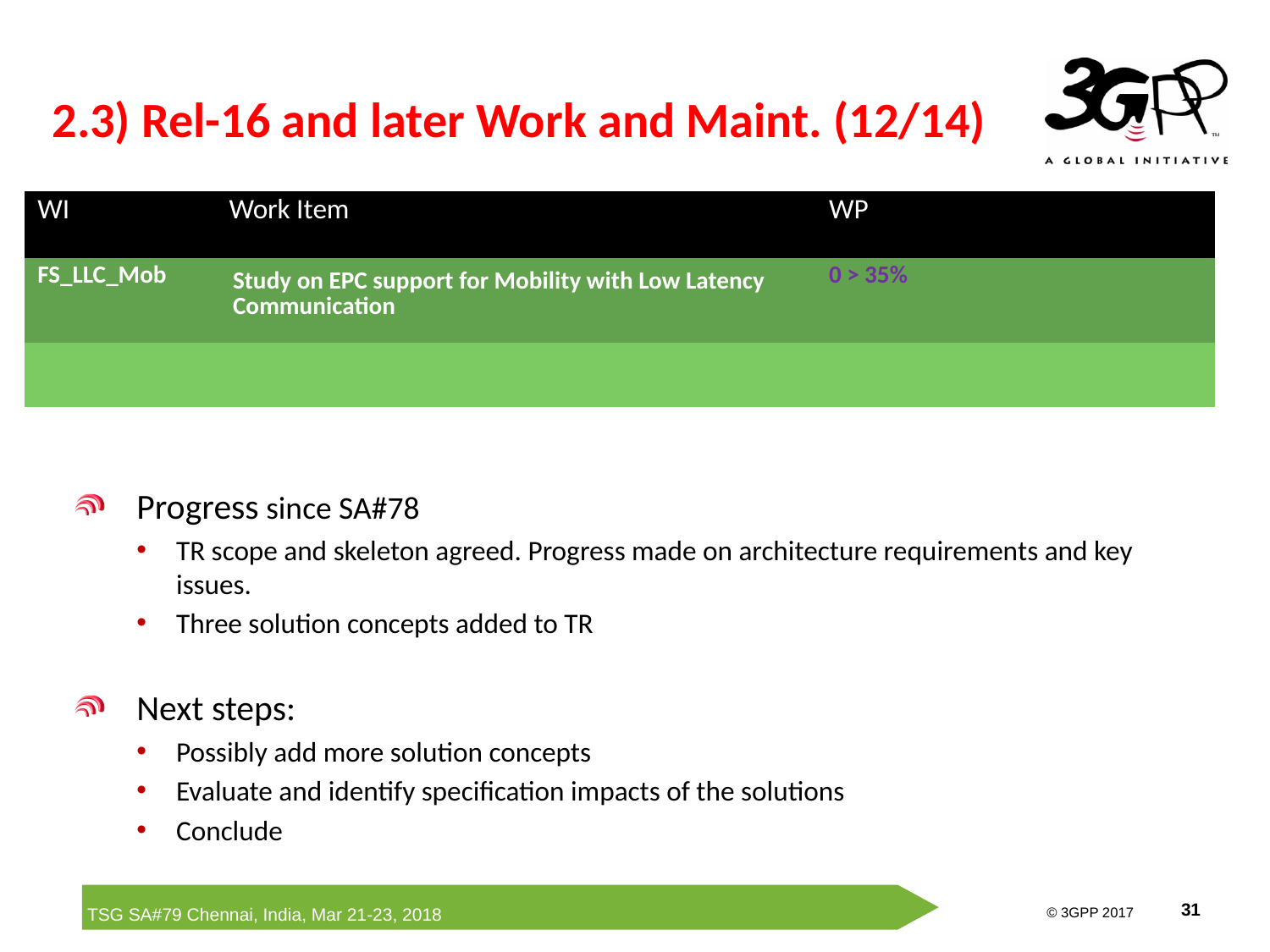

# 2.3) Rel-16 and later Work and Maint. (12/14)
| WI | Work Item | WP |  |  |
| --- | --- | --- | --- | --- |
| FS\_LLC\_Mob | Study on EPC support for Mobility with Low Latency Communication | 0 > 35% |  |  |
|  |  |  |  |  |
Progress since SA#78
TR scope and skeleton agreed. Progress made on architecture requirements and key issues.
Three solution concepts added to TR

Next steps:
Possibly add more solution concepts
Evaluate and identify specification impacts of the solutions
Conclude